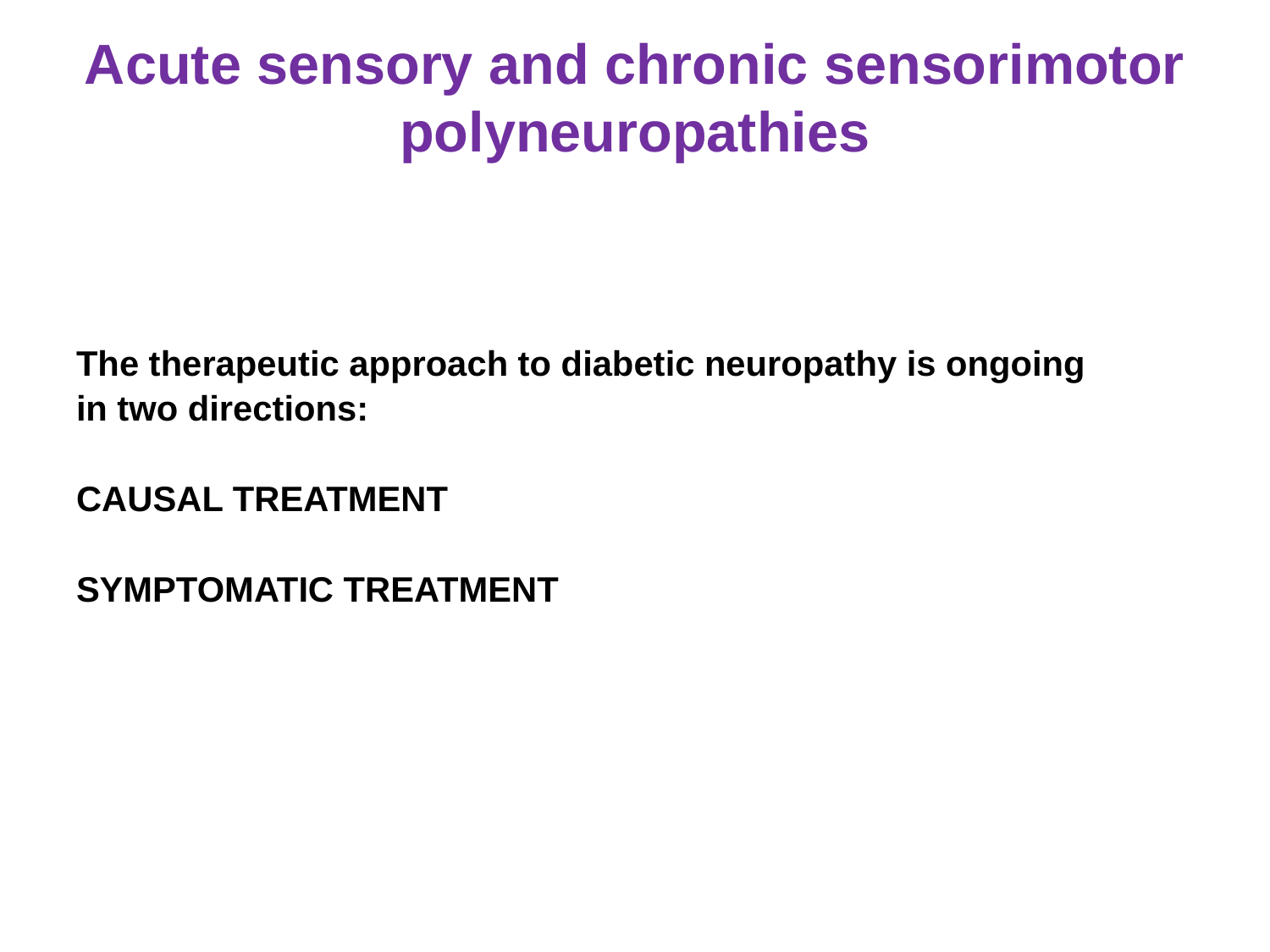

# Acute sensory and chronic sensorimotor polyneuropathies
The therapeutic approach to diabetic neuropathy is ongoing
in two directions:

CAUSAL TREATMENT

SYMPTOMATIC TREATMENT